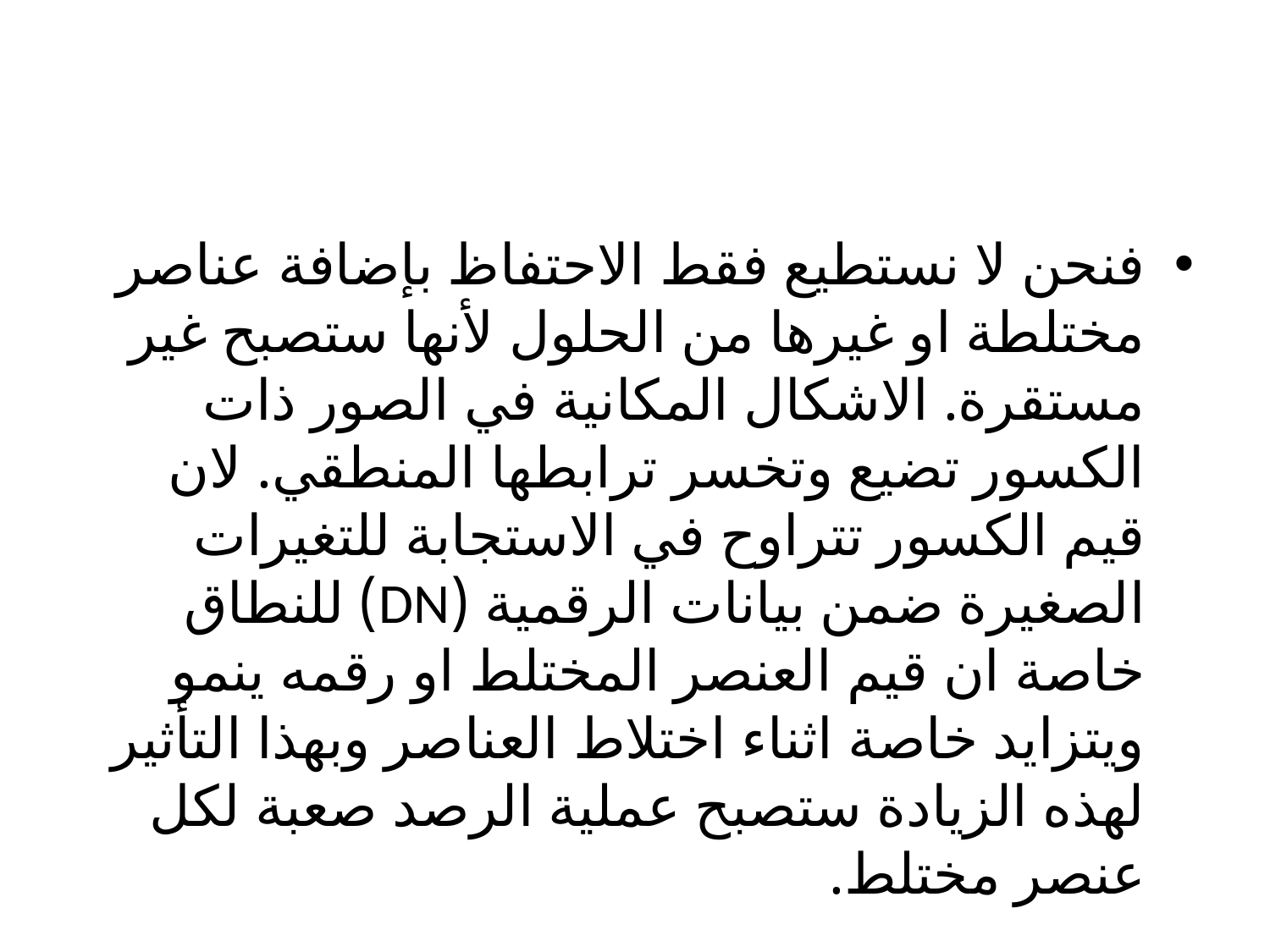

فنحن لا نستطيع فقط الاحتفاظ بإضافة عناصر مختلطة او غيرها من الحلول لأنها ستصبح غير مستقرة. الاشكال المكانية في الصور ذات الكسور تضيع وتخسر ترابطها المنطقي. لان قيم الكسور تتراوح في الاستجابة للتغيرات الصغيرة ضمن بيانات الرقمية (DN) للنطاق خاصة ان قيم العنصر المختلط او رقمه ينمو ويتزايد خاصة اثناء اختلاط العناصر وبهذا التأثير لهذه الزيادة ستصبح عملية الرصد صعبة لكل عنصر مختلط.